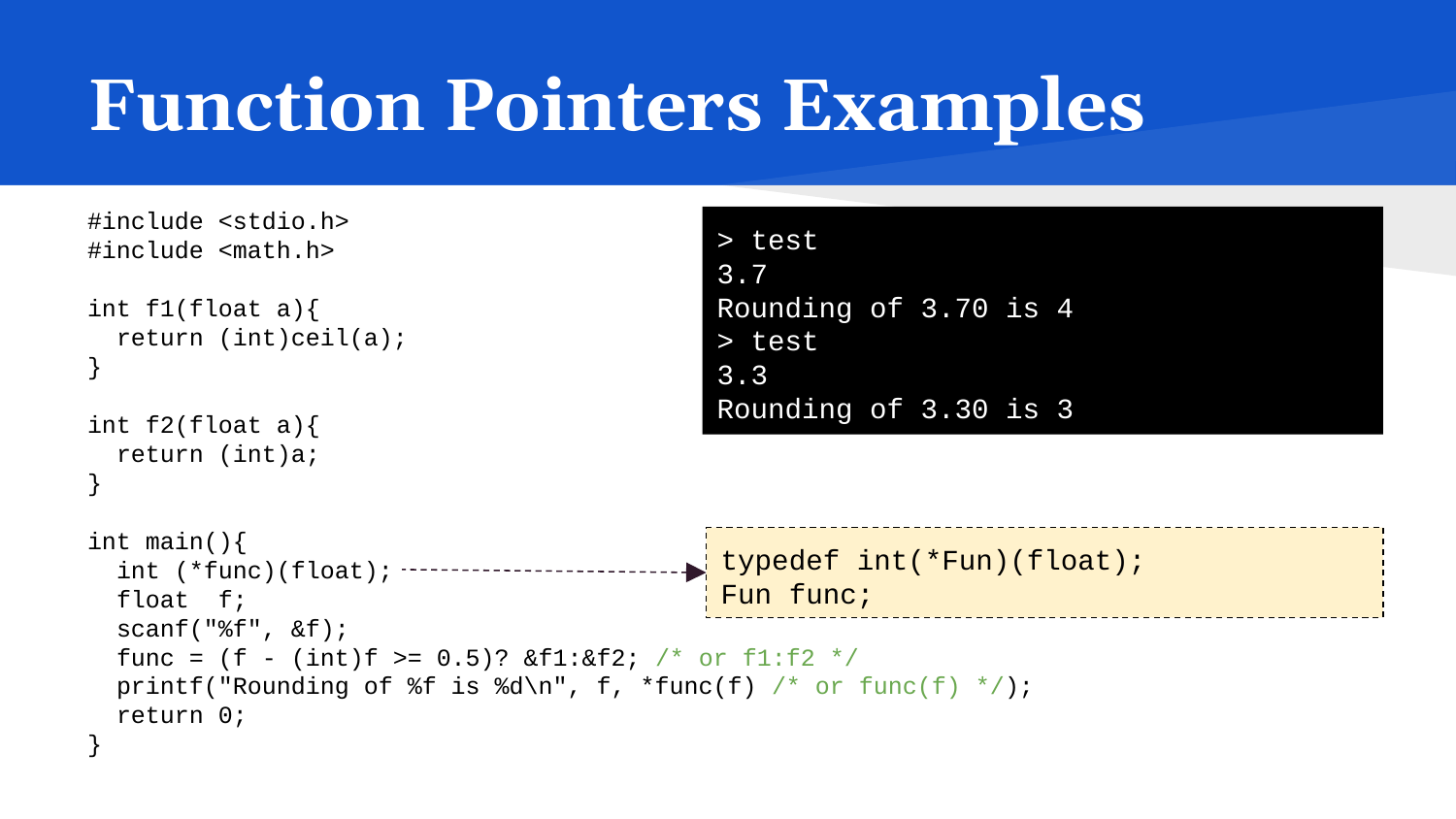

# Function Pointers Examples
#include <stdio.h>
#include <math.h>

int f1(float a){
  return (int)ceil(a);
}

int f2(float a){
  return (int)a;
}

int main(){
  int (*func)(float);
  float  f;
  scanf("%f", &f);
  func = (f - (int)f >= 0.5)? &f1:&f2; /* or f1:f2 */
  printf("Rounding of %f is %d\n", f, *func(f) /* or func(f) */);
  return 0;
}

> test
3.7
Rounding of 3.70 is 4
> test
3.3
Rounding of 3.30 is 3

typedef int(*Fun)(float);
Fun func;